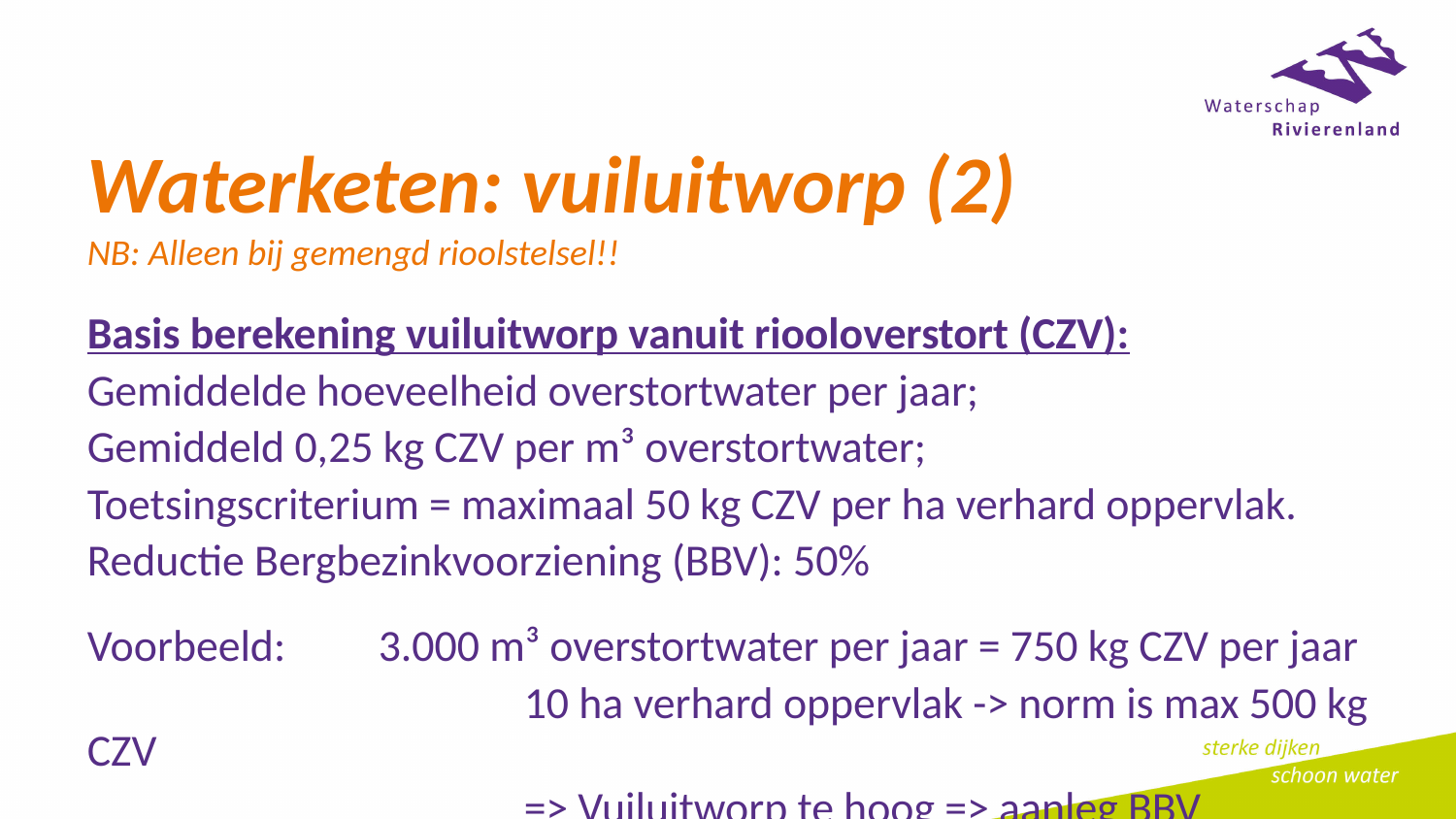

# Waterketen: vuiluitworp (2)
NB: Alleen bij gemengd rioolstelsel!!

Basis berekening vuiluitworp vanuit riooloverstort (CZV):
Gemiddelde hoeveelheid overstortwater per jaar;
Gemiddeld 0,25 kg CZV per m³ overstortwater;
Toetsingscriterium = maximaal 50 kg CZV per ha verhard oppervlak.
Reductie Bergbezinkvoorziening (BBV): 50%

Voorbeeld:	3.000 m³ overstortwater per jaar = 750 kg CZV per jaar
			10 ha verhard oppervlak -> norm is max 500 kg CZV
			=> Vuiluitworp te hoog => aanleg BBV